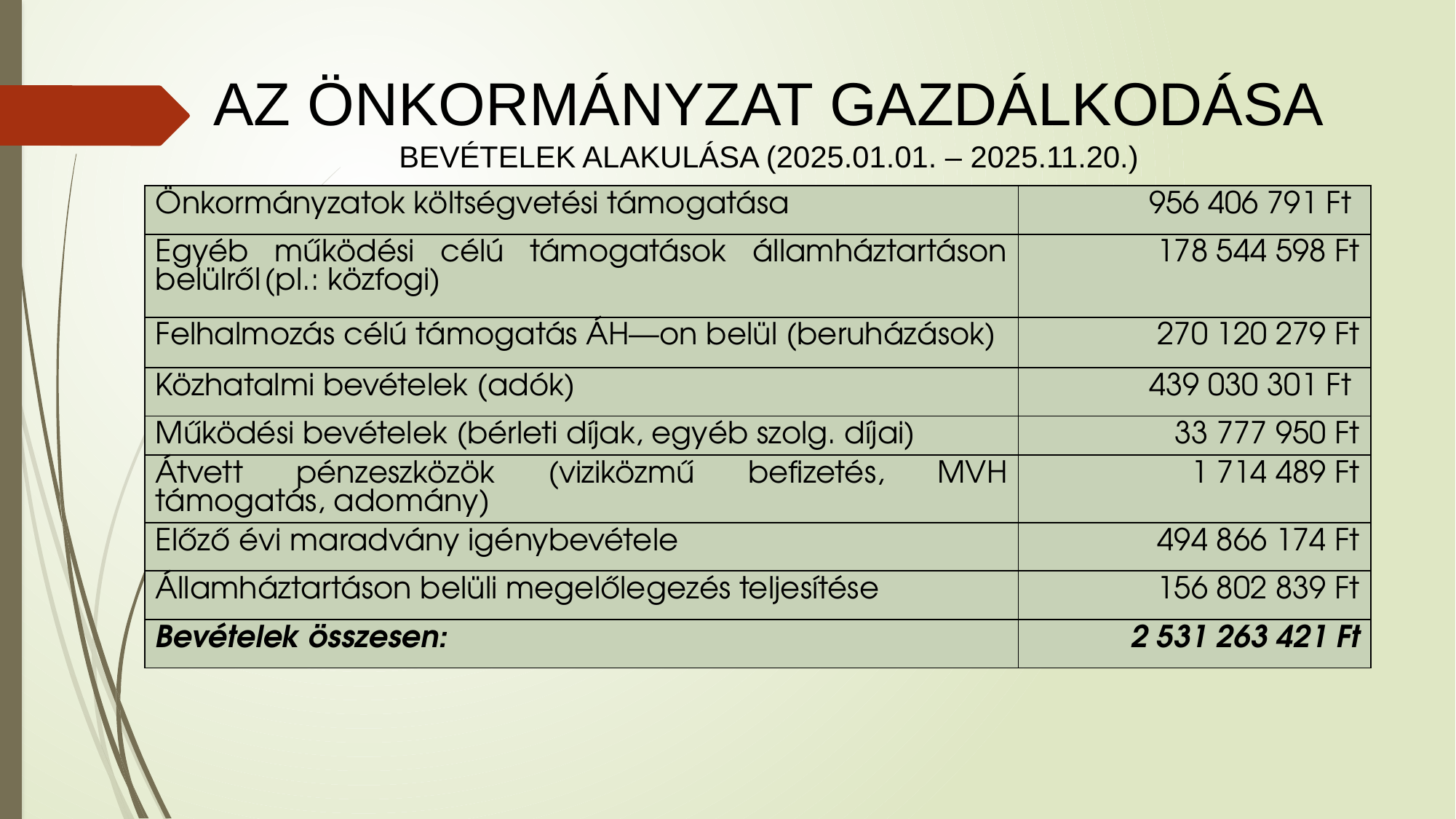

# AZ ÖNKORMÁNYZAT GAZDÁLKODÁSA BEVÉTELEK ALAKULÁSA (2025.01.01. – 2025.11.20.)
| Önkormányzatok költségvetési támogatása | 956 406 791 Ft |
| --- | --- |
| Egyéb működési célú támogatások államháztartáson belülről (pl.: közfogi) | 178 544 598 Ft |
| Felhalmozás célú támogatás ÁH—on belül (beruházások) | 270 120 279 Ft |
| Közhatalmi bevételek (adók) | 439 030 301 Ft |
| Működési bevételek (bérleti díjak, egyéb szolg. díjai) | 33 777 950 Ft |
| Átvett pénzeszközök (viziközmű befizetés, MVH támogatás, adomány) | 1 714 489 Ft |
| Előző évi maradvány igénybevétele | 494 866 174 Ft |
| Államháztartáson belüli megelőlegezés teljesítése | 156 802 839 Ft |
| Bevételek összesen: | 2 531 263 421 Ft |